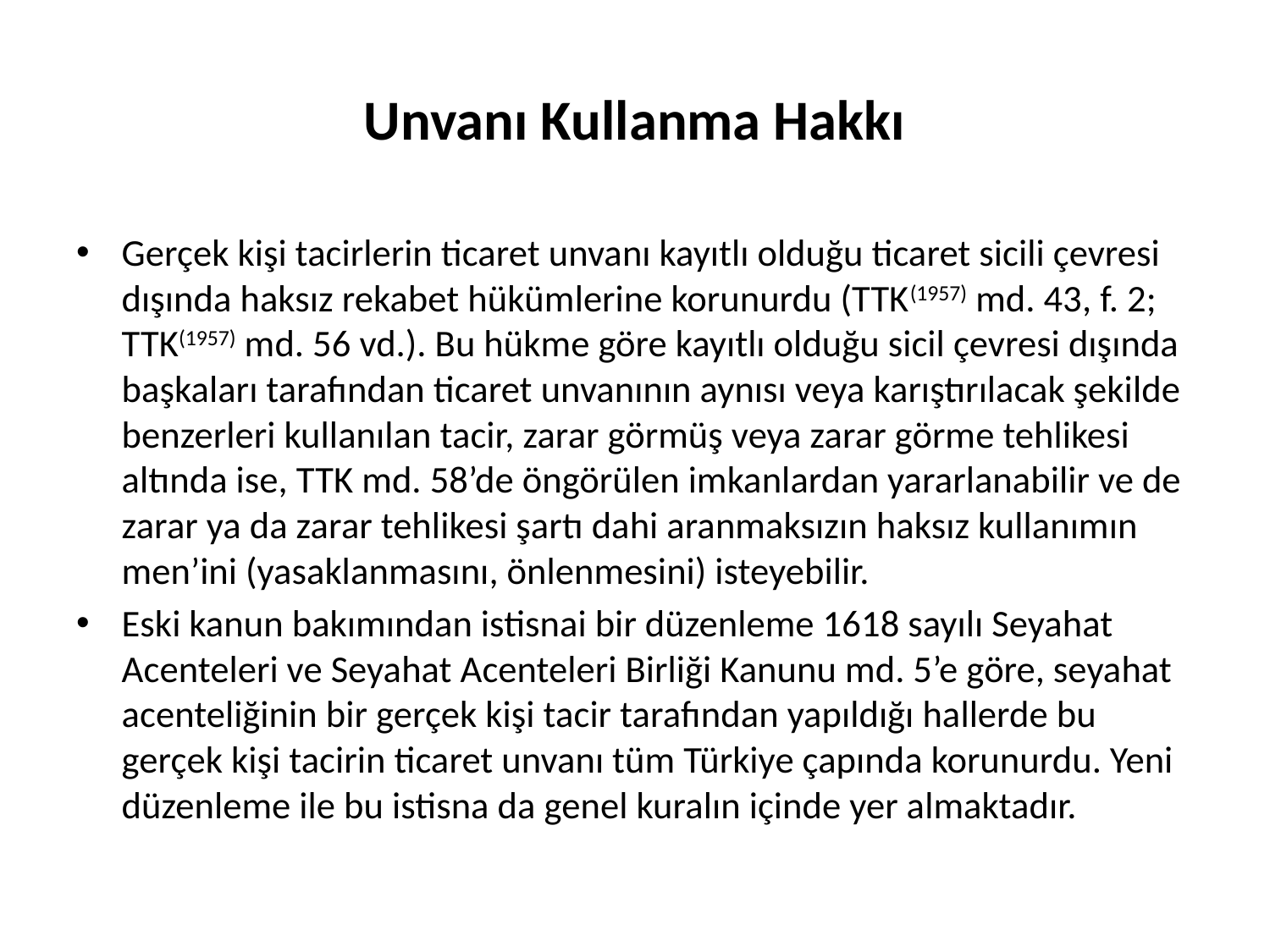

# Unvanı Kullanma Hakkı
Gerçek kişi tacirlerin ticaret unvanı kayıtlı olduğu ticaret sicili çevresi dışında haksız rekabet hükümlerine korunurdu (TTK(1957) md. 43, f. 2; TTK(1957) md. 56 vd.). Bu hükme göre kayıtlı olduğu sicil çevresi dışında başkaları tarafından ticaret unvanının aynısı veya karıştırılacak şekilde benzerleri kullanılan tacir, zarar görmüş veya zarar görme tehlikesi altında ise, TTK md. 58’de öngörülen imkanlardan yararlanabilir ve de zarar ya da zarar tehlikesi şartı dahi aranmaksızın haksız kullanımın men’ini (yasaklanmasını, önlenmesini) isteyebilir.
Eski kanun bakımından istisnai bir düzenleme 1618 sayılı Seyahat Acenteleri ve Seyahat Acenteleri Birliği Kanunu md. 5’e göre, seyahat acenteliğinin bir gerçek kişi tacir tarafından yapıldığı hallerde bu gerçek kişi tacirin ticaret unvanı tüm Türkiye çapında korunurdu. Yeni düzenleme ile bu istisna da genel kuralın içinde yer almaktadır.